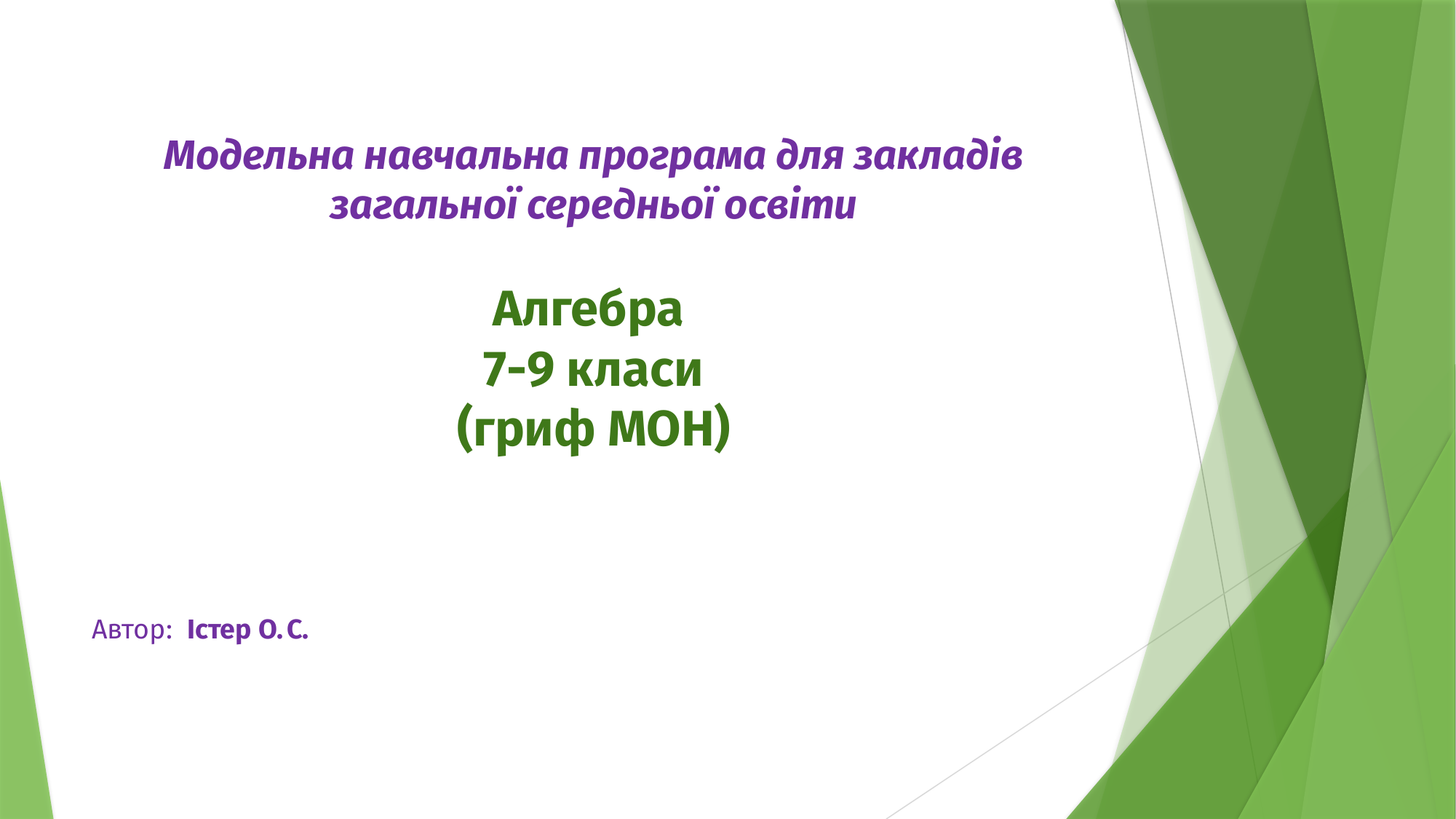

# Модельна навчальна програма для закладів загальної середньої освіти Алгебра 7-9 класи (гриф МОН)
Автор:  Істер О. С.